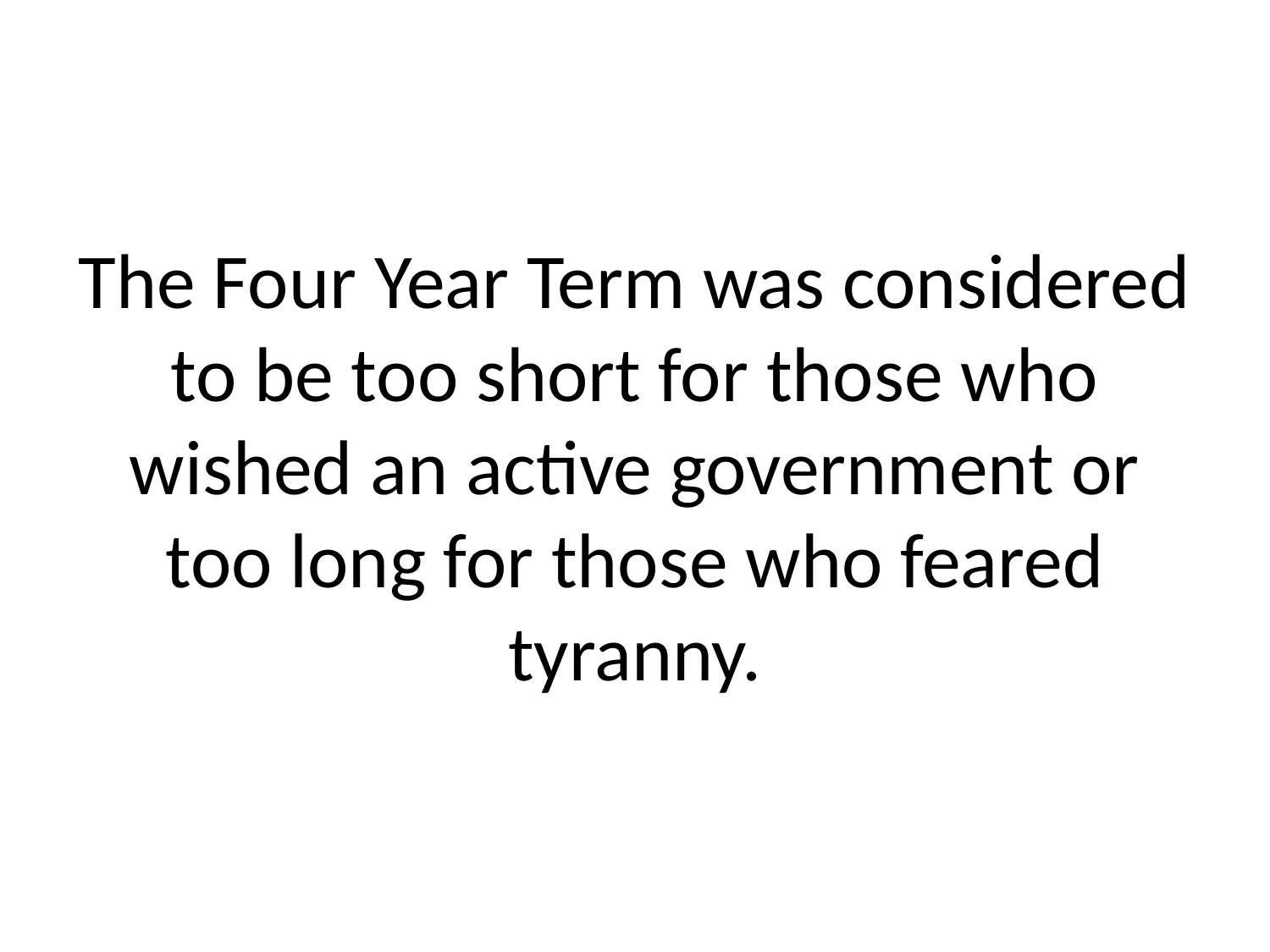

# The Four Year Term was considered to be too short for those who wished an active government or too long for those who feared tyranny.